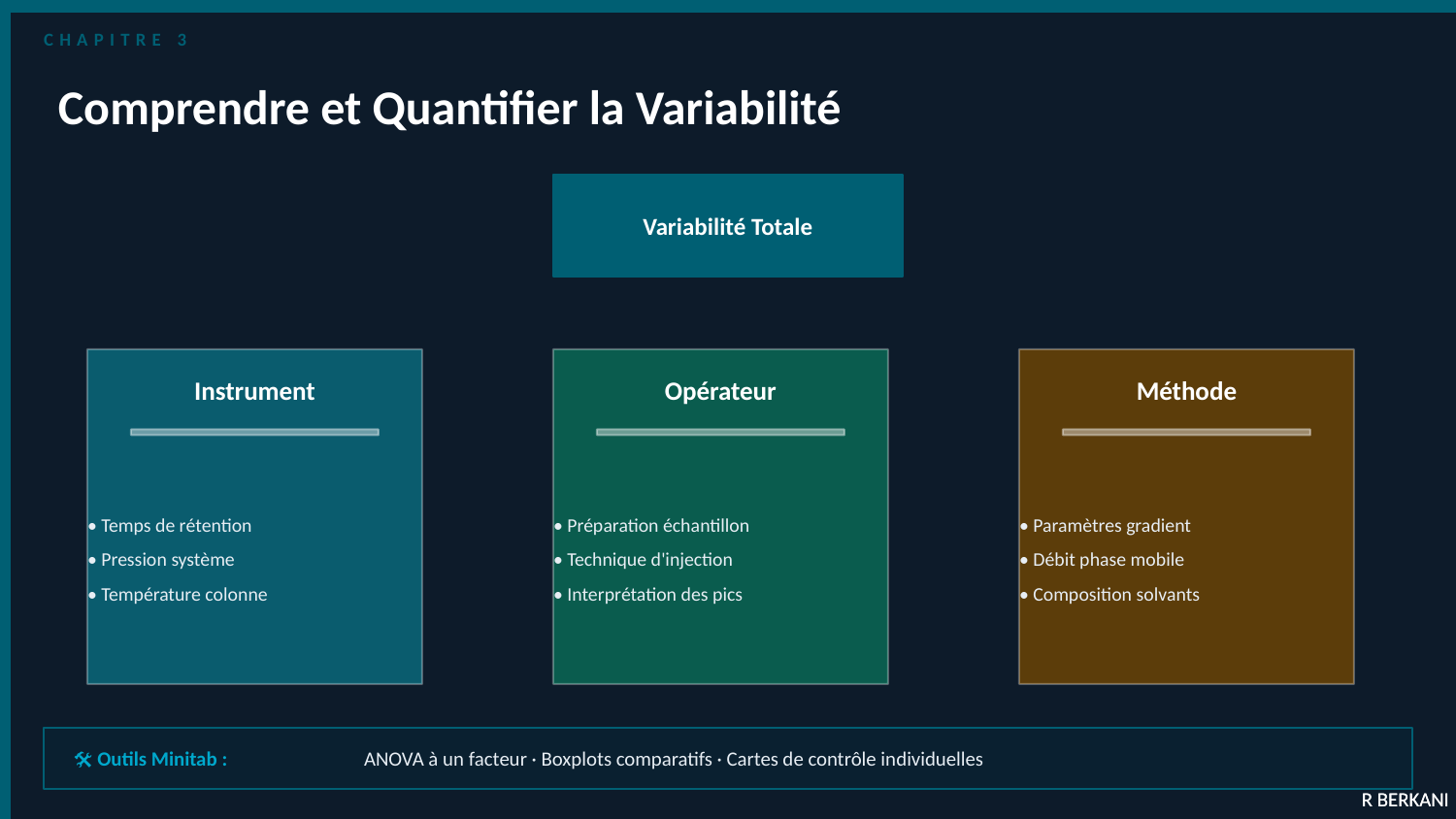

CHAPITRE 3
Comprendre et Quantifier la Variabilité

Variabilité Totale

Instrument
Opérateur
Méthode

• Temps de rétention
• Pression système
• Température colonne
• Préparation échantillon
• Technique d'injection
• Interprétation des pics
• Paramètres gradient
• Débit phase mobile
• Composition solvants

🛠 Outils Minitab :
ANOVA à un facteur · Boxplots comparatifs · Cartes de contrôle individuelles